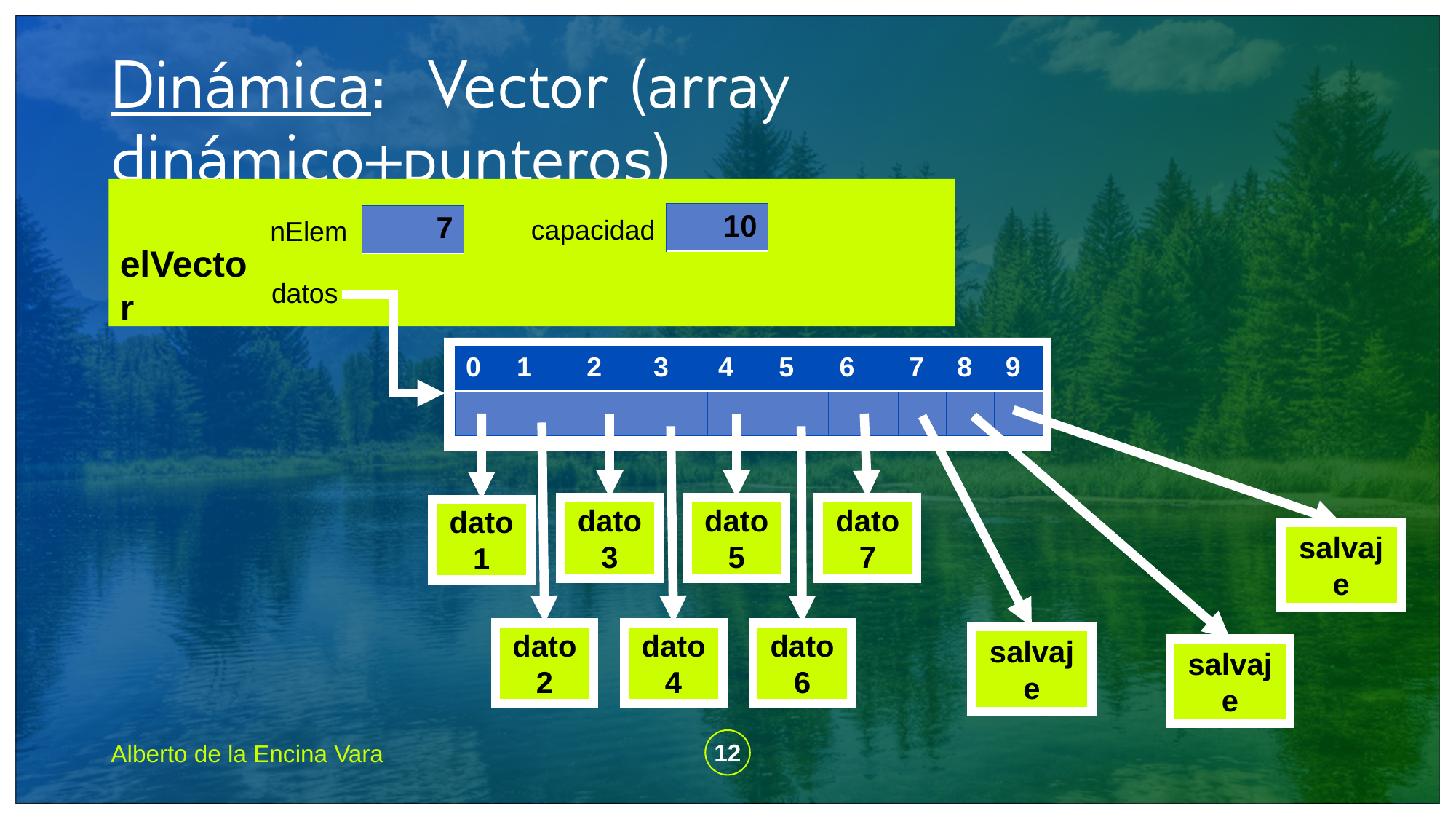

# Dinámica:  Vector (array dinámico+punteros)

| 10 |
| --- |
| 7 |
| --- |
capacidad
nElem
elVector
datos

| 0 | 1 | 2 | 3 | 4 | 5 | 6 | 7 | 8 | 9 |
| --- | --- | --- | --- | --- | --- | --- | --- | --- | --- |
|  |  |  |  |  |  |  |  |  |  |
dato3
dato5
dato7
dato1
salvaje
dato6
dato2
dato4
salvaje
salvaje
Alberto de la Encina Vara
12